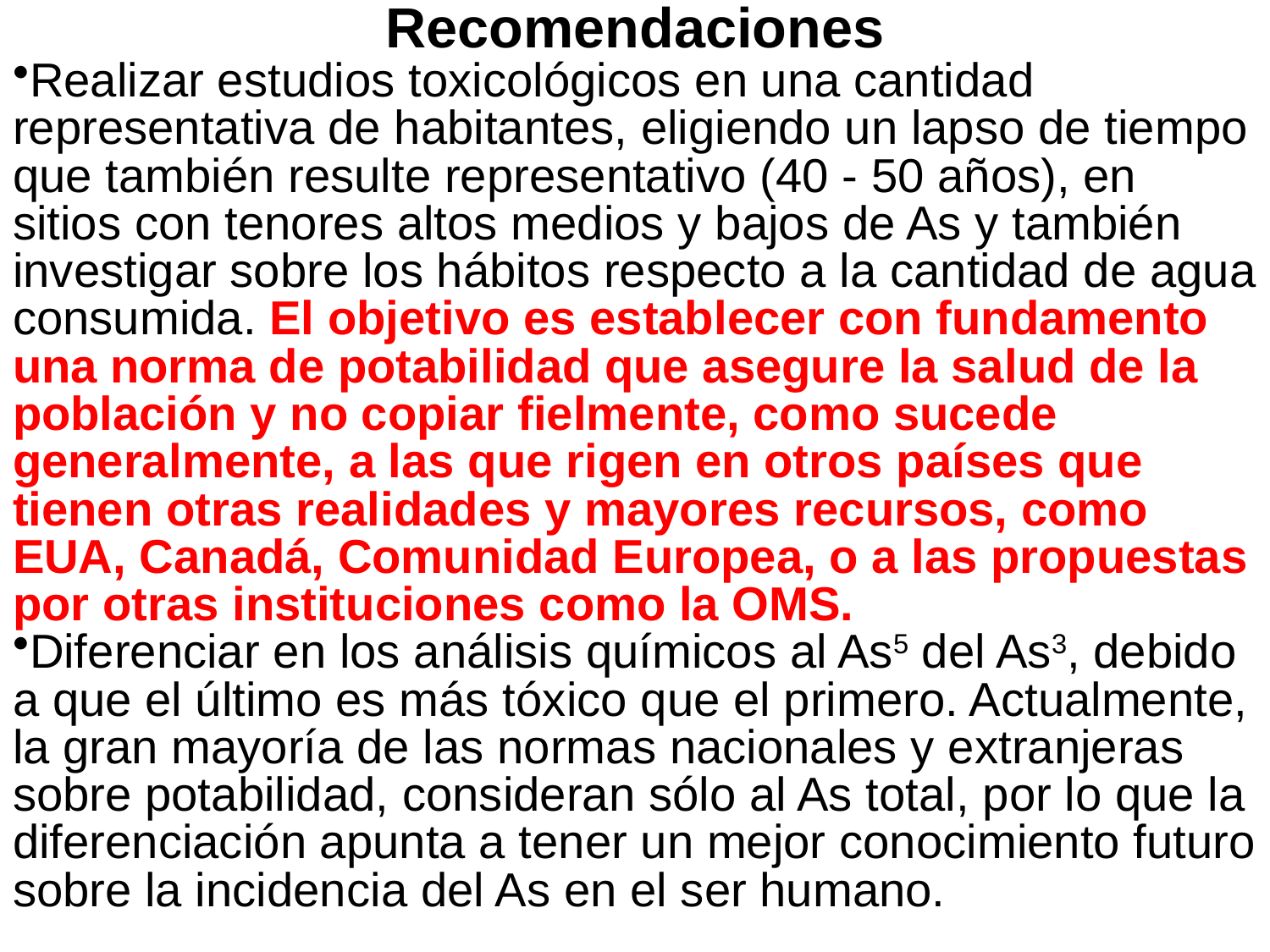

Recomendaciones
Realizar estudios toxicológicos en una cantidad representativa de habitantes, eligiendo un lapso de tiempo que también resulte representativo (40 - 50 años), en sitios con tenores altos medios y bajos de As y también investigar sobre los hábitos respecto a la cantidad de agua consumida. El objetivo es establecer con fundamento una norma de potabilidad que asegure la salud de la población y no copiar fielmente, como sucede generalmente, a las que rigen en otros países que tienen otras realidades y mayores recursos, como EUA, Canadá, Comunidad Europea, o a las propuestas por otras instituciones como la OMS.
Diferenciar en los análisis químicos al As5 del As3, debido a que el último es más tóxico que el primero. Actualmente, la gran mayoría de las normas nacionales y extranjeras sobre potabilidad, consideran sólo al As total, por lo que la diferenciación apunta a tener un mejor conocimiento futuro sobre la incidencia del As en el ser humano.